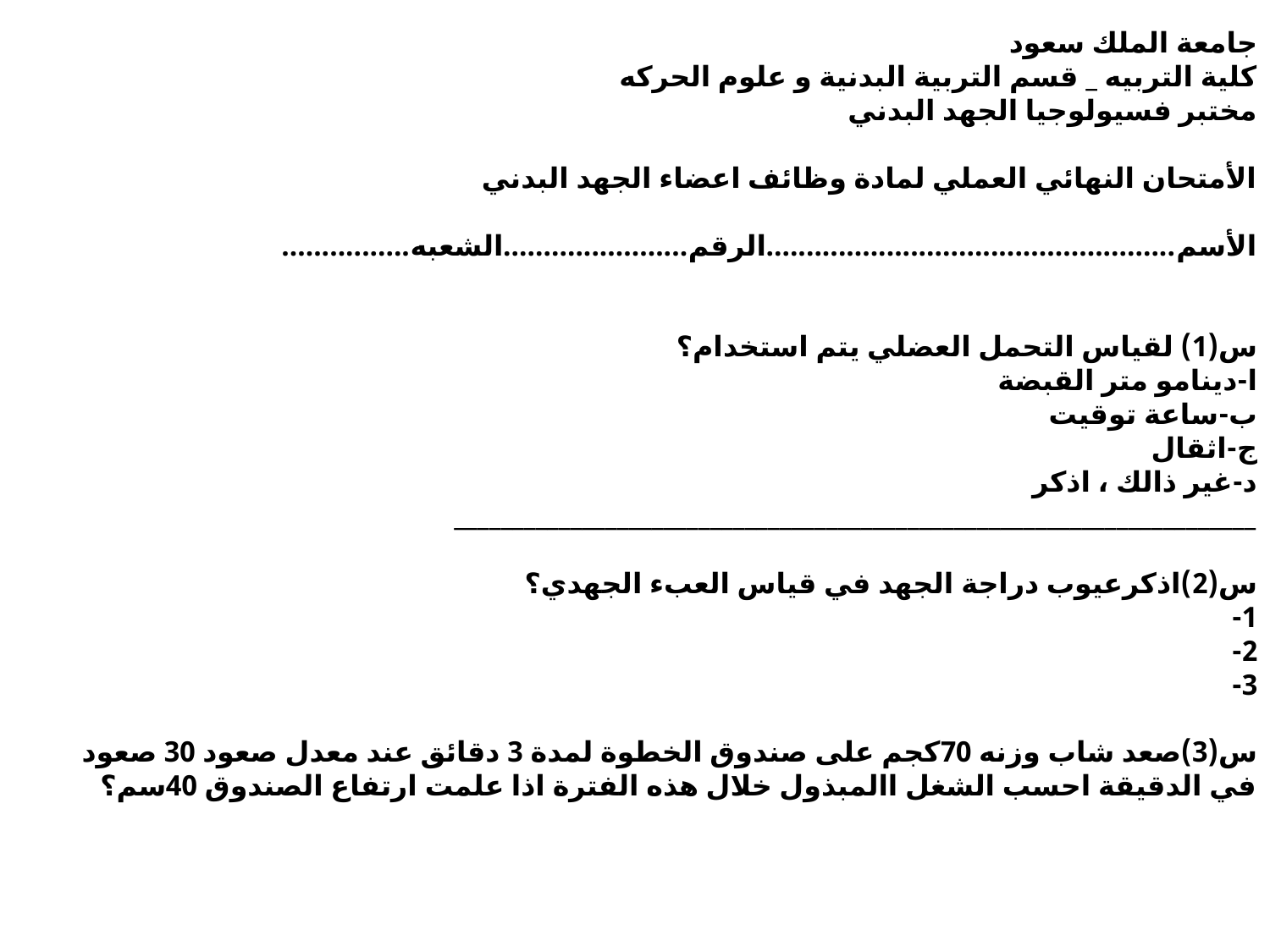

جامعة الملك سعود
كلية التربيه _ قسم التربية البدنية و علوم الحركه
مختبر فسيولوجيا الجهد البدني

الأمتحان النهائي العملي لمادة وظائف اعضاء الجهد البدني

الأسم...................................................الرقم.......................الشعبه................

س(1) لقياس التحمل العضلي يتم استخدام؟
ا-دينامو متر القبضة
ب-ساعة توقيت
ج-اثقال
د-غير ذالك ، اذكر
_____________________________________________________________________

س(2)اذكرعيوب دراجة الجهد في قياس العبء الجهدي؟
1-
2-
3-

س(3)صعد شاب وزنه 70كجم على صندوق الخطوة لمدة 3 دقائق عند معدل صعود 30 صعود في الدقيقة احسب الشغل االمبذول خلال هذه الفترة اذا علمت ارتفاع الصندوق 40سم؟